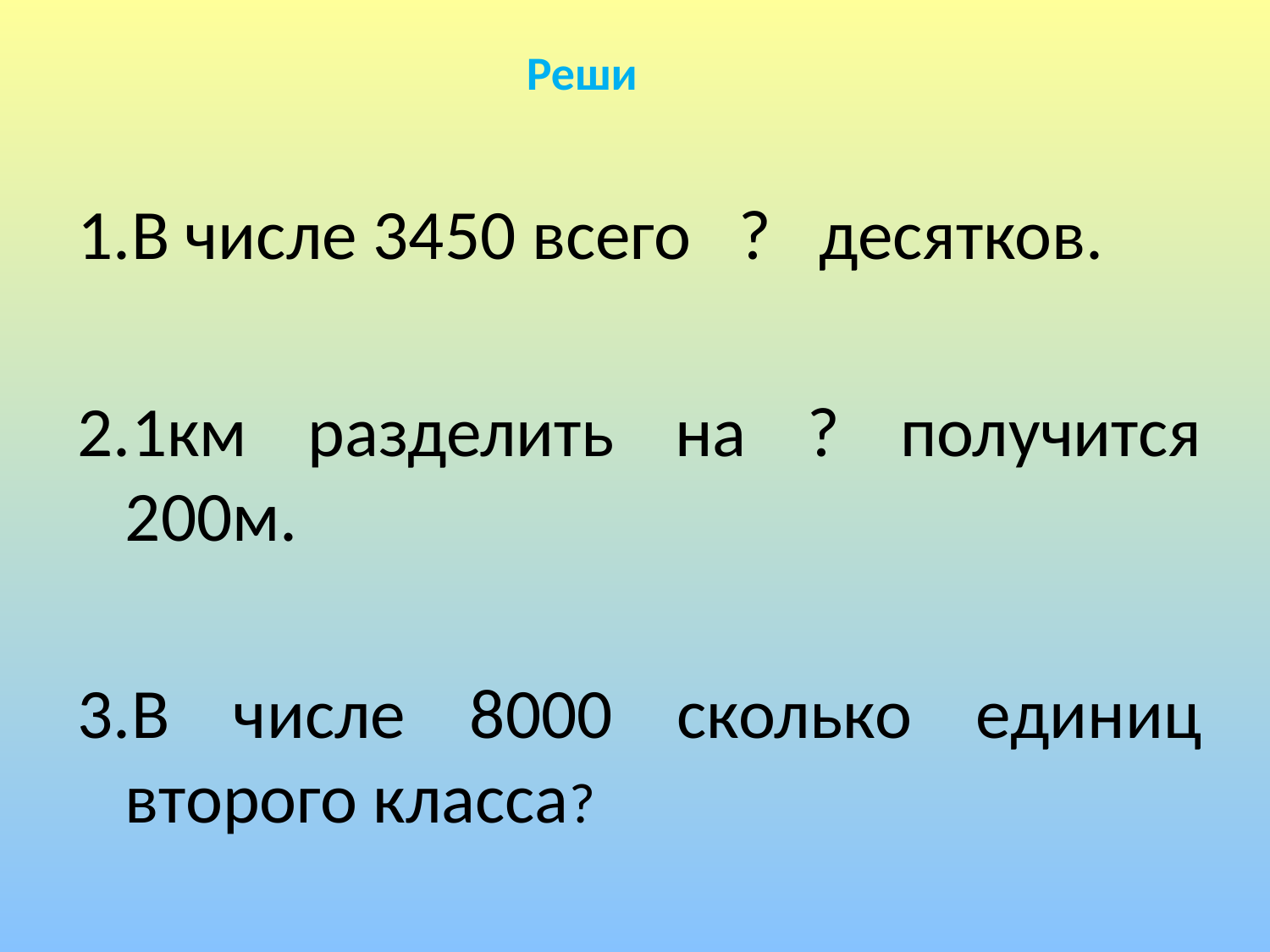

# Реши

В числе 3450 всего   ?   десятков.

1км разделить на ? получится 200м.

В числе 8000 сколько единиц второго класса?